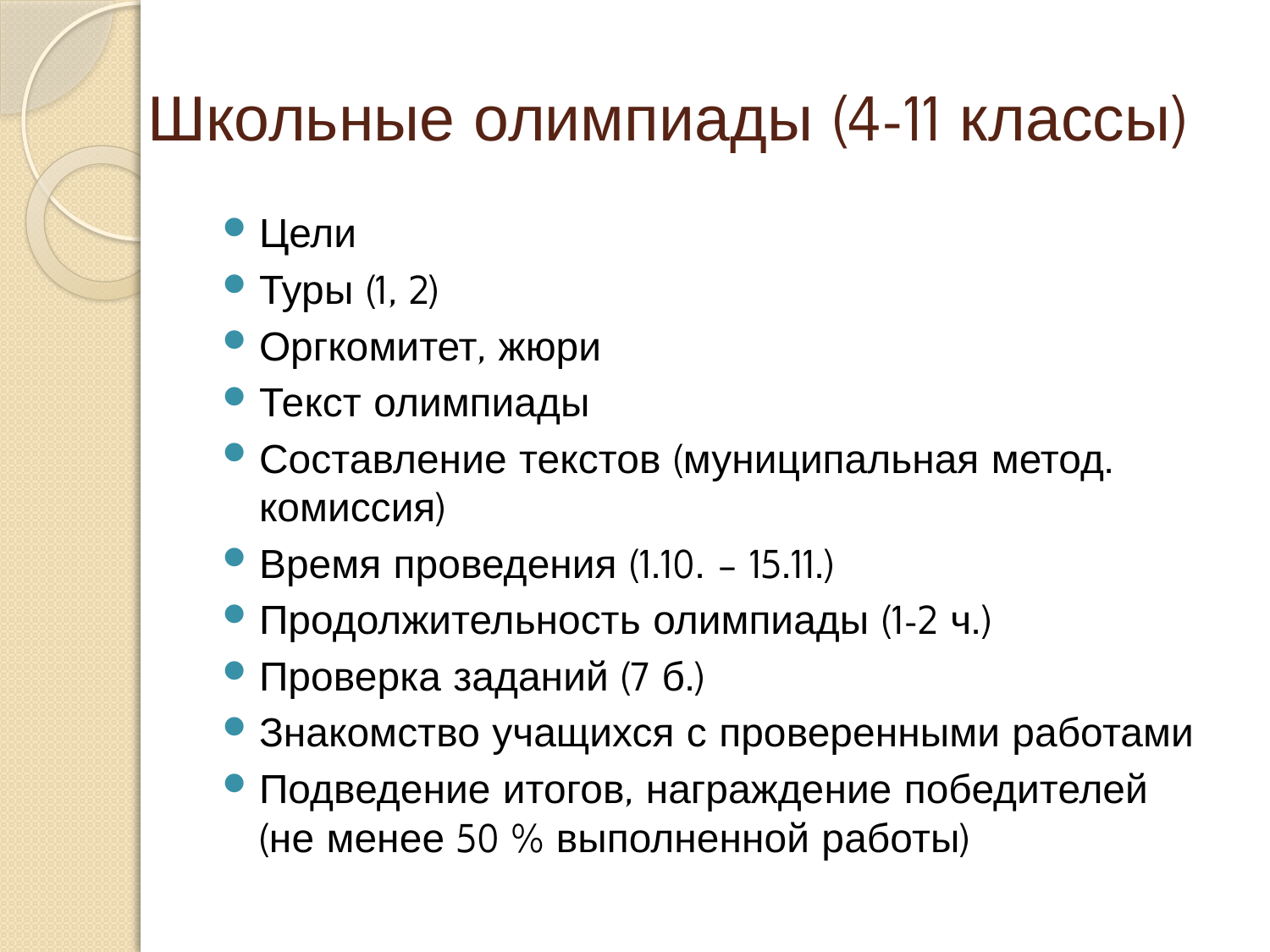

# Школьные олимпиады (4-11 классы)
Цели
Туры (1, 2)
Оргкомитет, жюри
Текст олимпиады
Составление текстов (муниципальная метод. комиссия)
Время проведения (1.10. – 15.11.)
Продолжительность олимпиады (1-2 ч.)
Проверка заданий (7 б.)
Знакомство учащихся с проверенными работами
Подведение итогов, награждение победителей
(не менее 50 % выполненной работы)